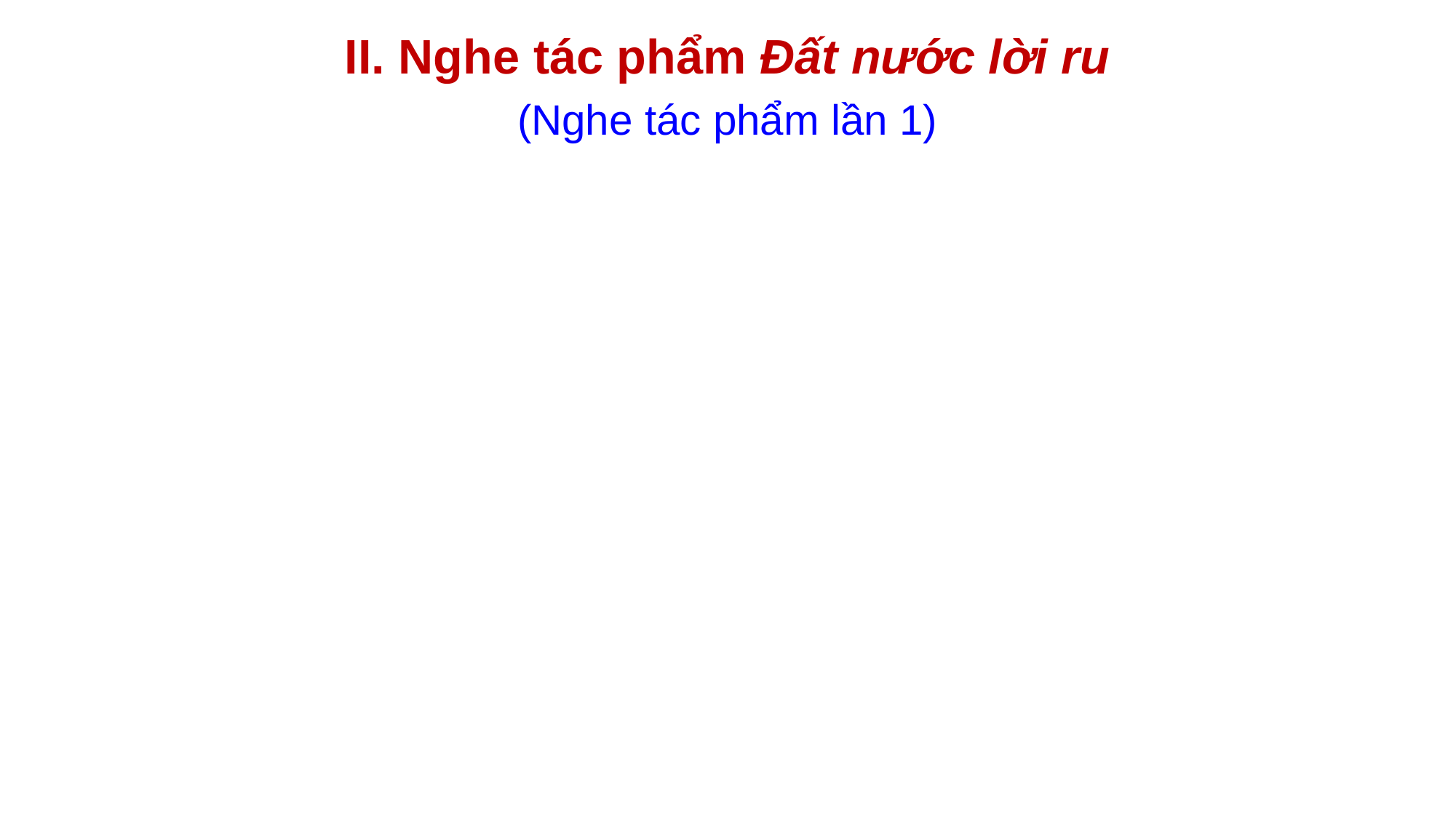

II. Nghe tác phẩm Đất nước lời ru
(Nghe tác phẩm lần 1)